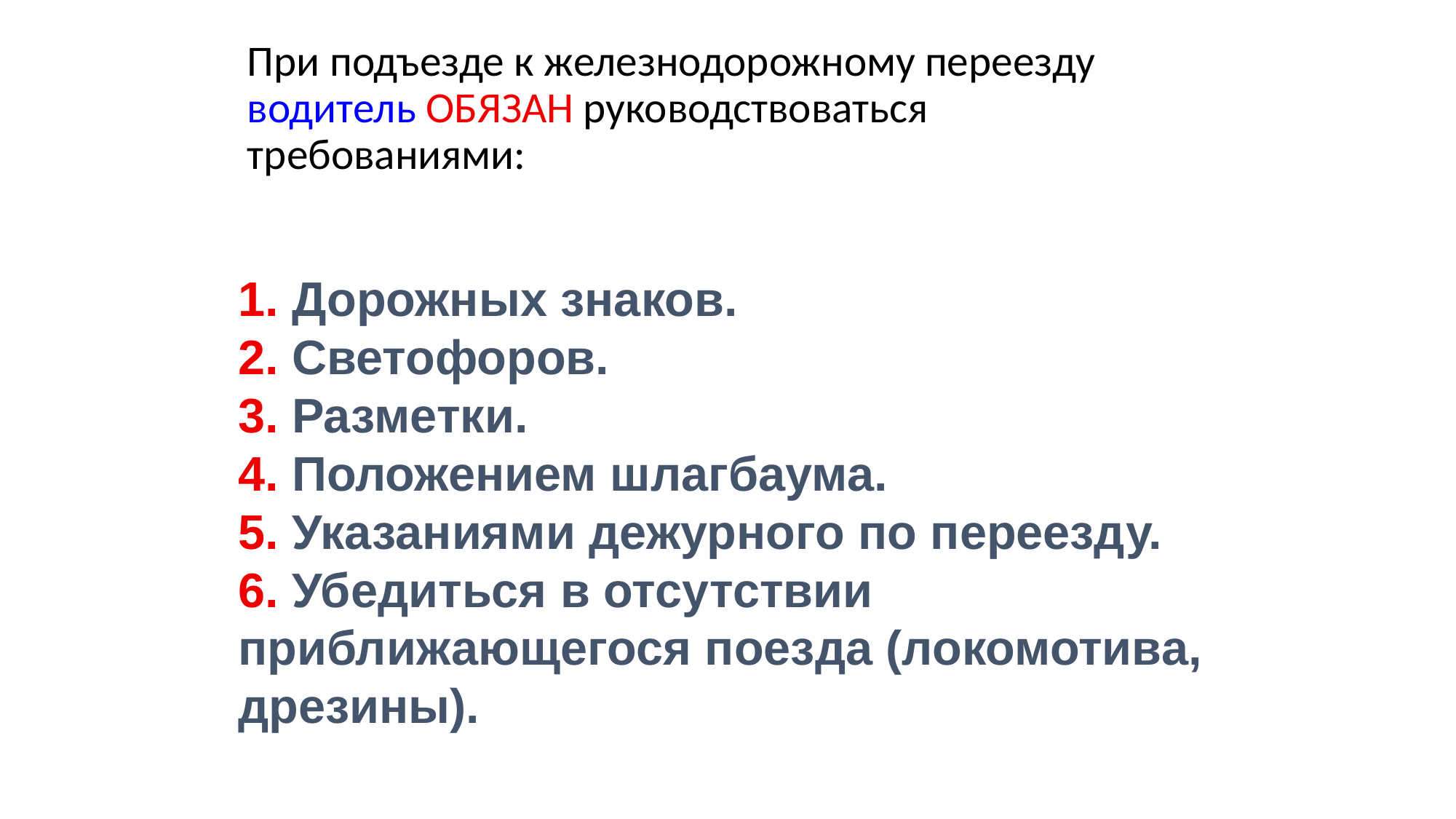

# При подъезде к железнодорожному переезду водитель ОБЯЗАН руководствоваться требованиями:
1. Дорожных знаков.
2. Светофоров.
3. Разметки.
4. Положением шлагбаума.
5. Указаниями дежурного по переезду.
6. Убедиться в отсутствии    приближающегося поезда (локомотива, дрезины).